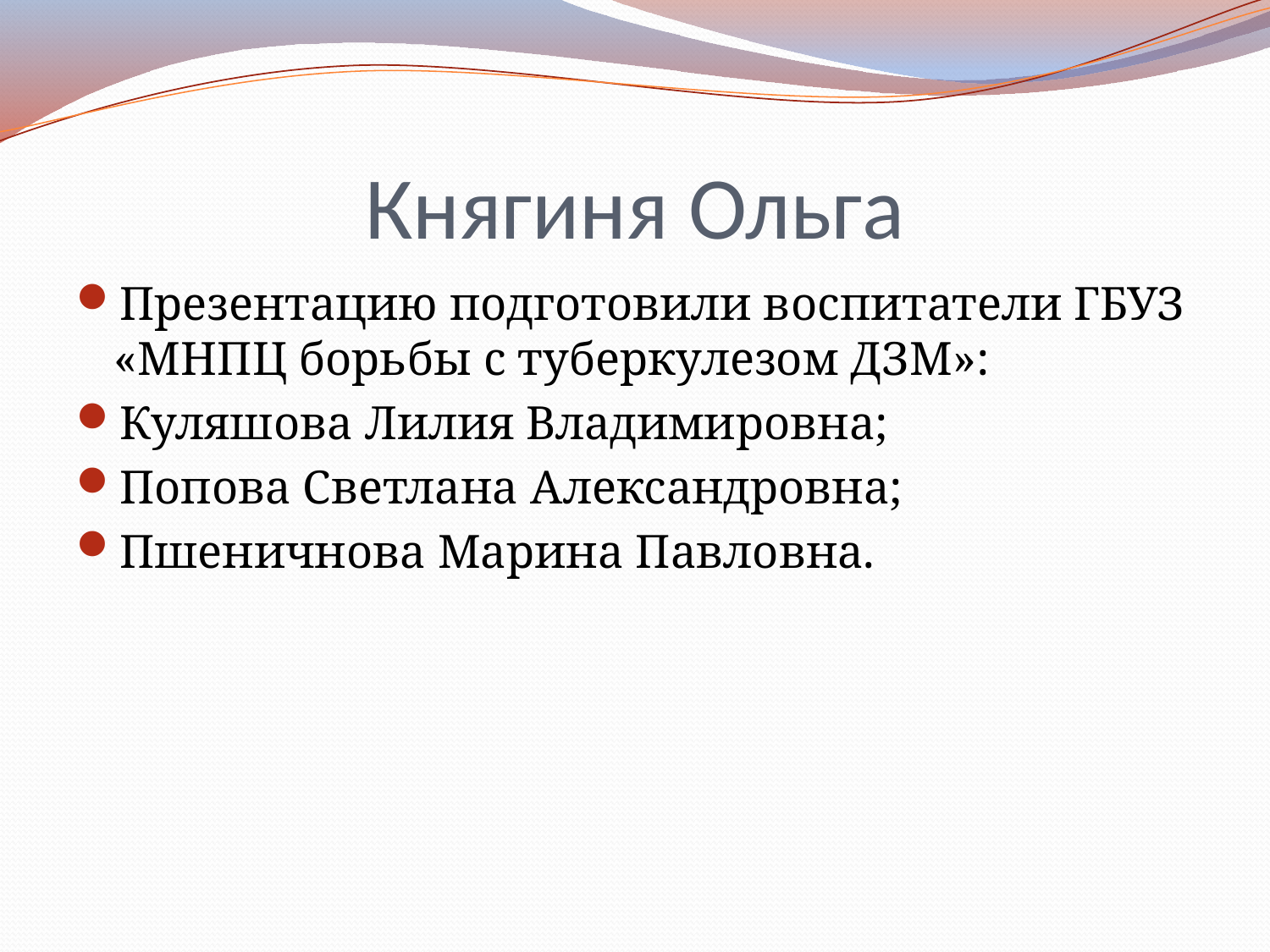

# Княгиня Ольга
Презентацию подготовили воспитатели ГБУЗ «МНПЦ борьбы с туберкулезом ДЗМ»:
Куляшова Лилия Владимировна;
Попова Светлана Александровна;
Пшеничнова Марина Павловна.